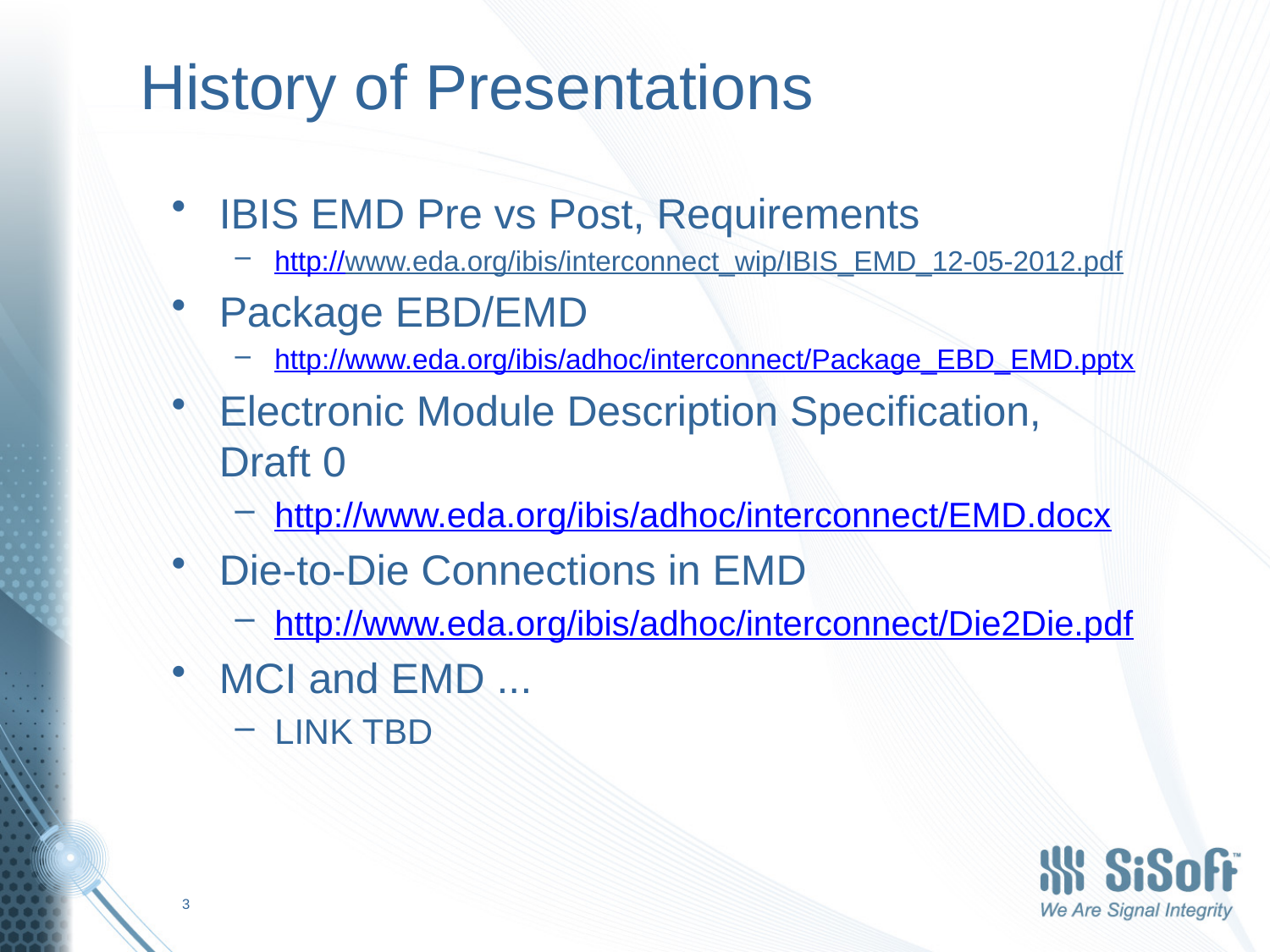

# History of Presentations
IBIS EMD Pre vs Post, Requirements
http://www.eda.org/ibis/interconnect_wip/IBIS_EMD_12-05-2012.pdf
Package EBD/EMD
http://www.eda.org/ibis/adhoc/interconnect/Package_EBD_EMD.pptx
Electronic Module Description Specification, Draft 0
http://www.eda.org/ibis/adhoc/interconnect/EMD.docx
Die-to-Die Connections in EMD
http://www.eda.org/ibis/adhoc/interconnect/Die2Die.pdf
MCI and EMD ...
LINK TBD

3